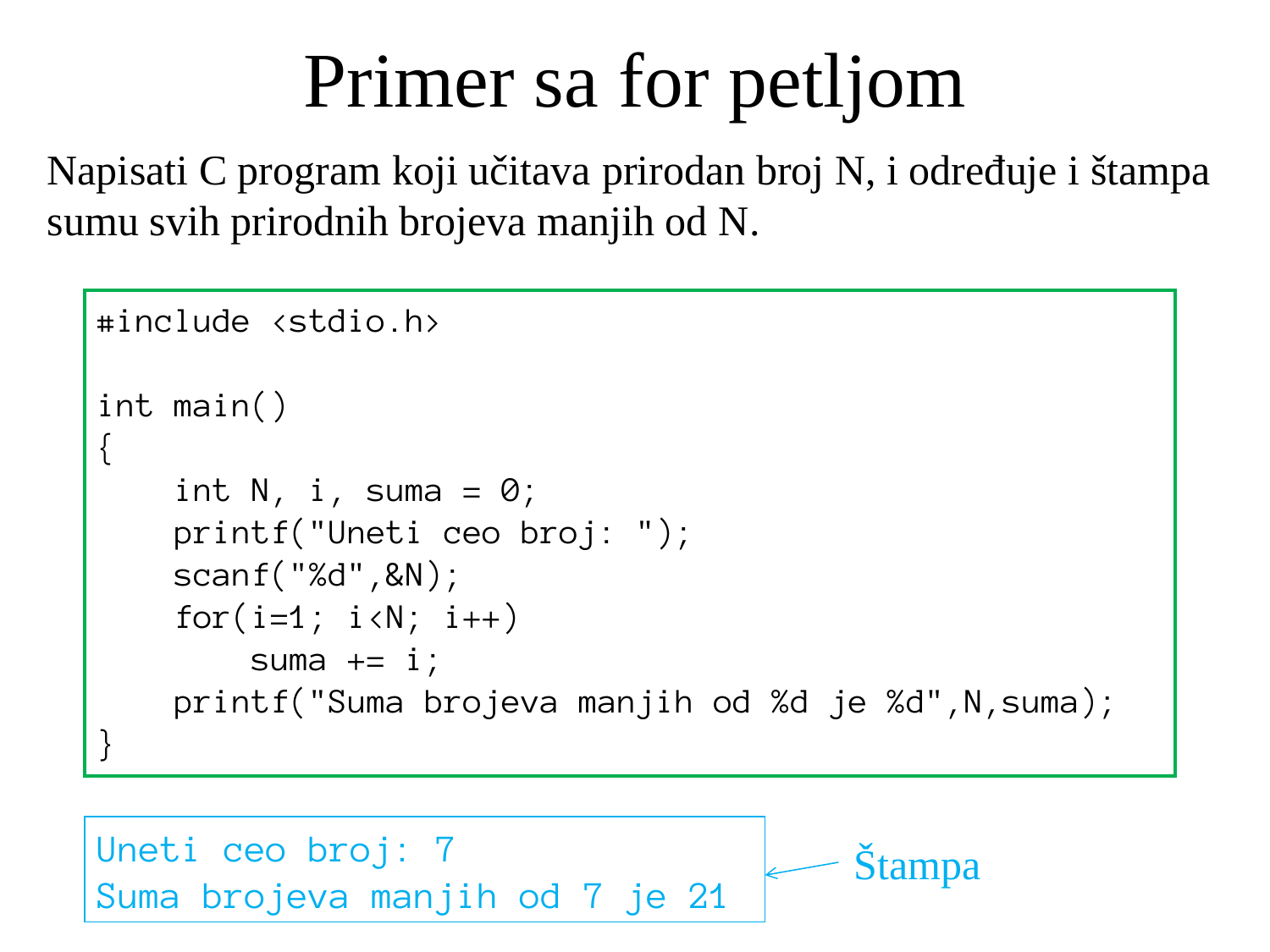

# Primer sa for petljom
Napisati C program koji učitava prirodan broj N, i određuje i štampa sumu svih prirodnih brojeva manjih od N.
#include <stdio.h>

int main()
{
    int N, i, suma = 0;
    printf("Uneti ceo broj: ");
    scanf("%d",&N);
    for(i=1; i<N; i++)
        suma += i;
    printf("Suma brojeva manjih od %d je %d",N,suma);
}
Uneti ceo broj: 7
Suma brojeva manjih od 7 je 21
Štampa